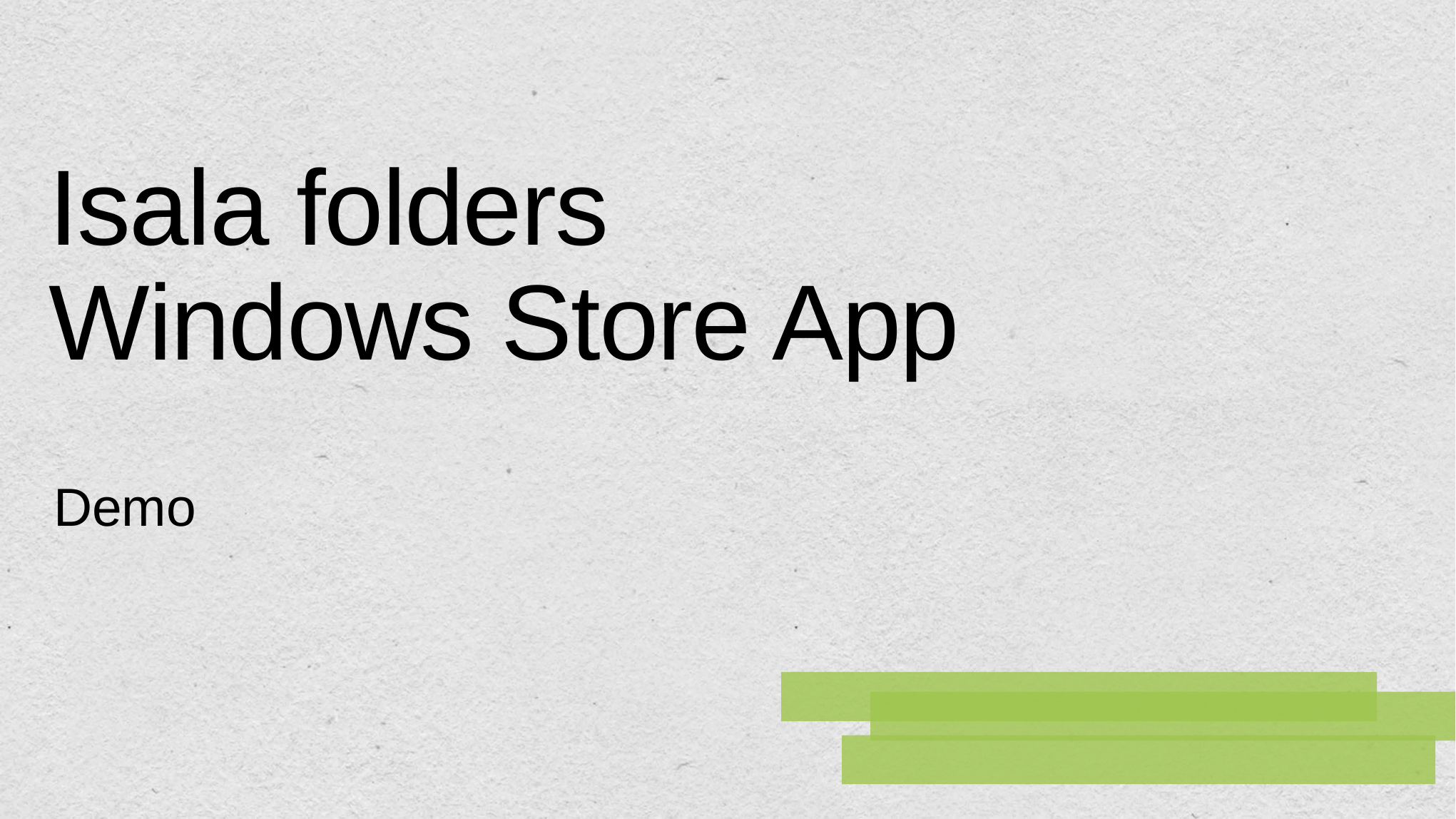

# Isala folders Windows Store App
Demo